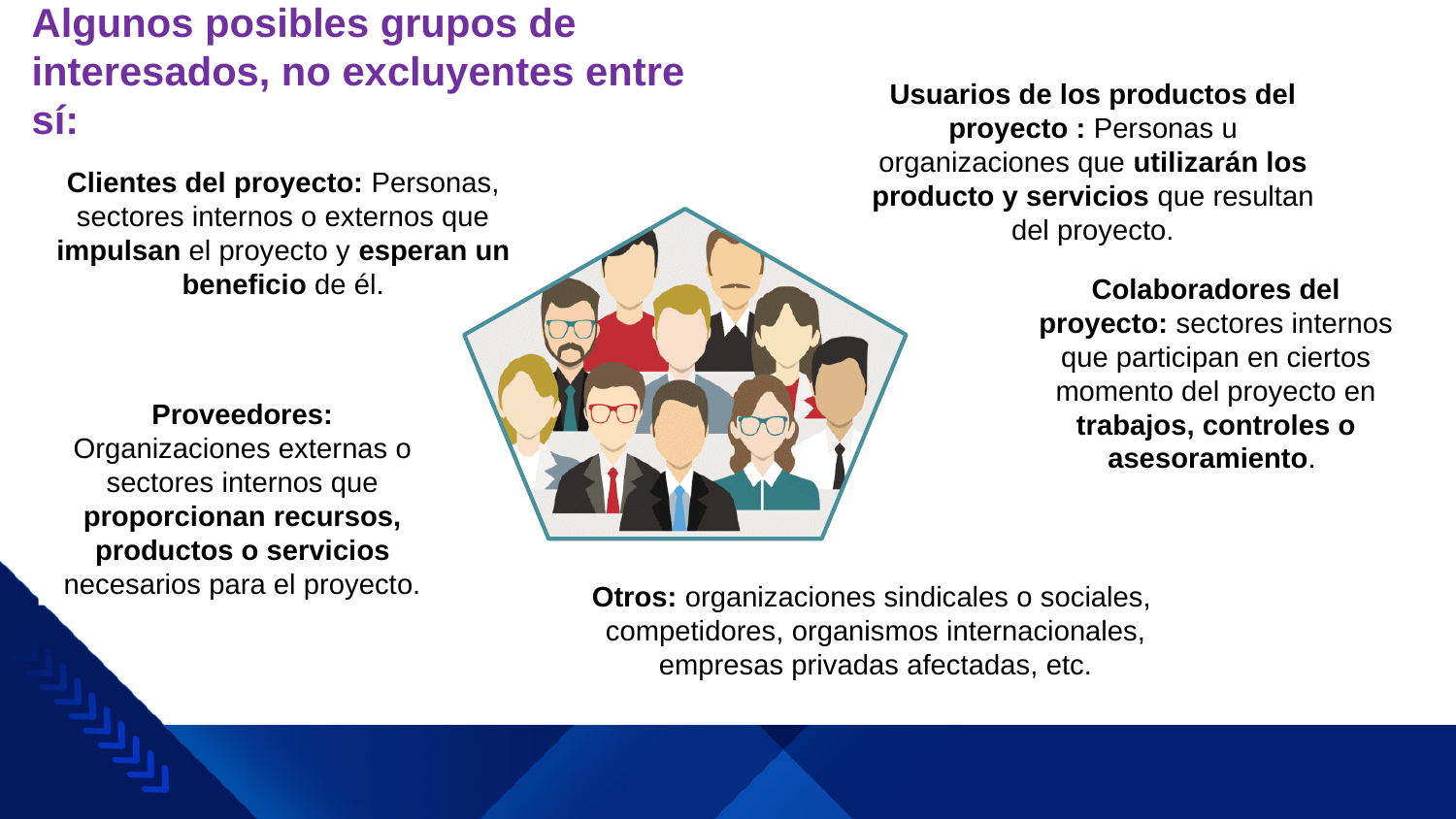

# Algunos posibles grupos de interesados, no excluyentes entre sí:
Usuarios de los productos del proyecto : Personas u organizaciones que utilizarán los producto y servicios que resultan del proyecto.
Clientes del proyecto: Personas, sectores internos o externos que impulsan el proyecto y esperan un beneficio de él.

Colaboradores del proyecto: sectores internos que participan en ciertos momento del proyecto en trabajos, controles o asesoramiento.
Proveedores: Organizaciones externas o sectores internos que proporcionan recursos, productos o servicios necesarios para el proyecto.
Otros: organizaciones sindicales o sociales,  competidores, organismos internacionales, empresas privadas afectadas, etc.